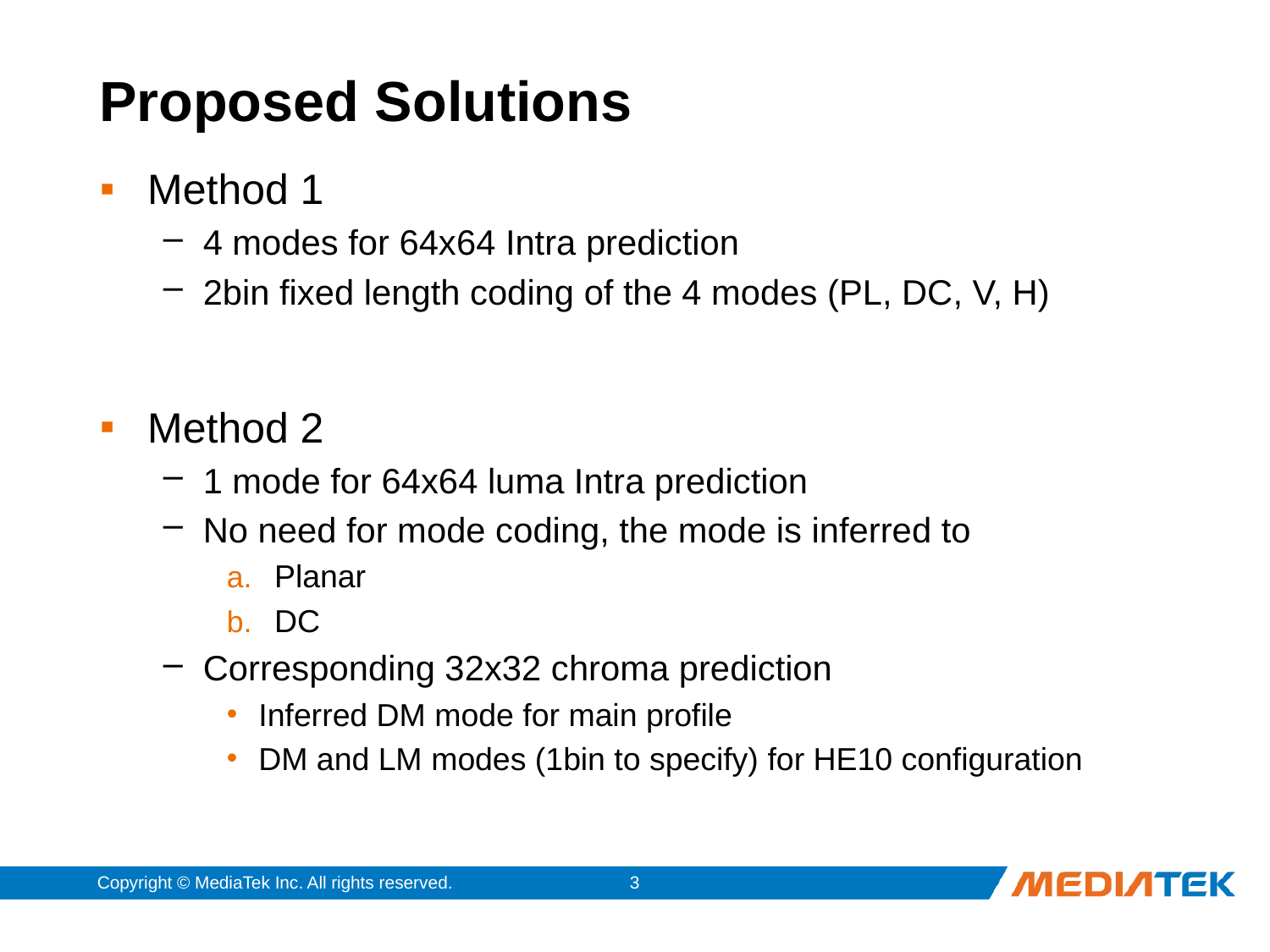

# Proposed Solutions
Method 1
4 modes for 64x64 Intra prediction
2bin fixed length coding of the 4 modes (PL, DC, V, H)

Method 2
1 mode for 64x64 luma Intra prediction
No need for mode coding, the mode is inferred to
Planar
DC
Corresponding 32x32 chroma prediction
Inferred DM mode for main profile
DM and LM modes (1bin to specify) for HE10 configuration

Copyright © MediaTek Inc. All rights reserved.
3